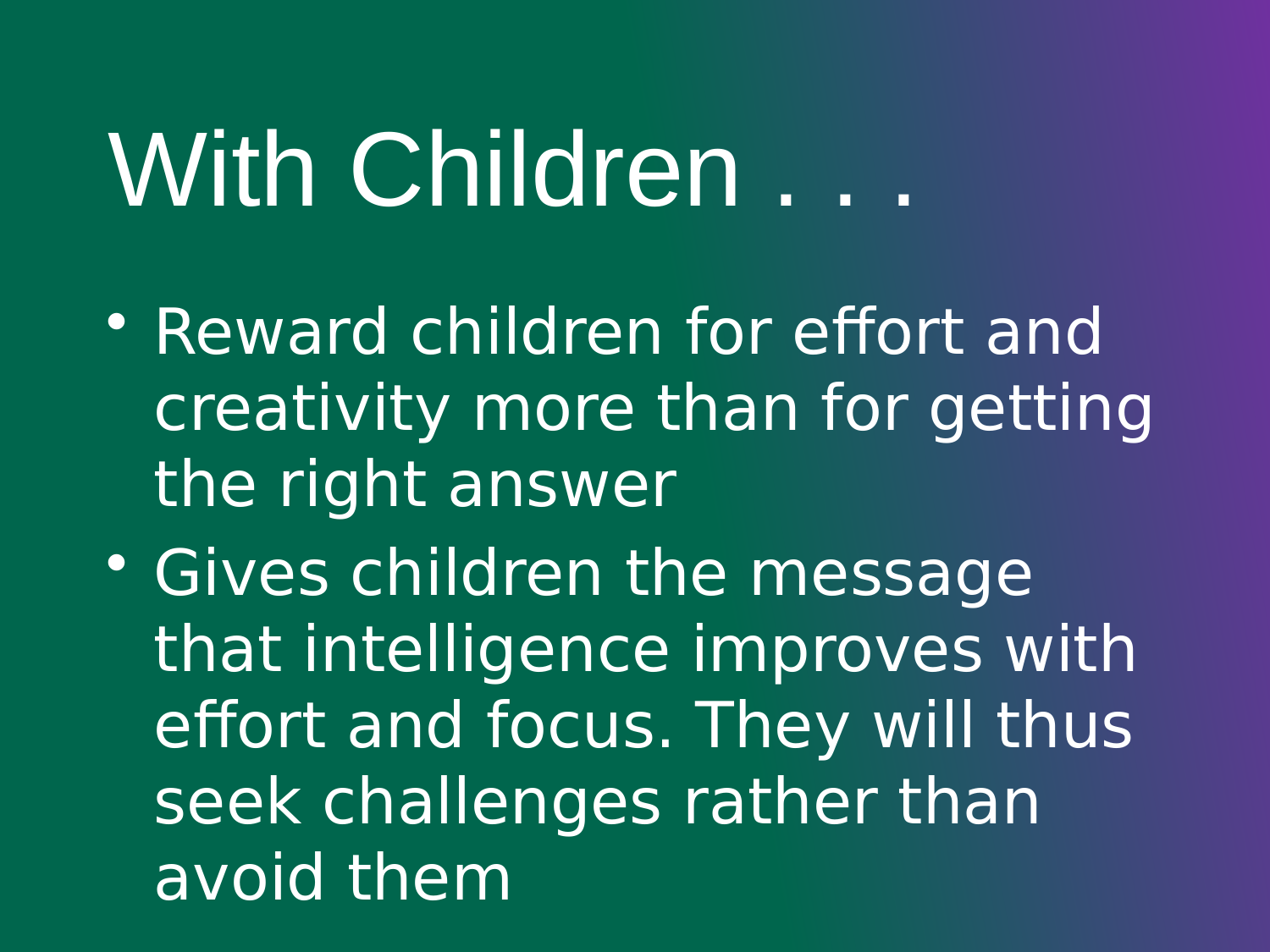

# With Children . . .
Reward children for effort and creativity more than for getting the right answer
Gives children the message that intelligence improves with effort and focus. They will thus seek challenges rather than avoid them